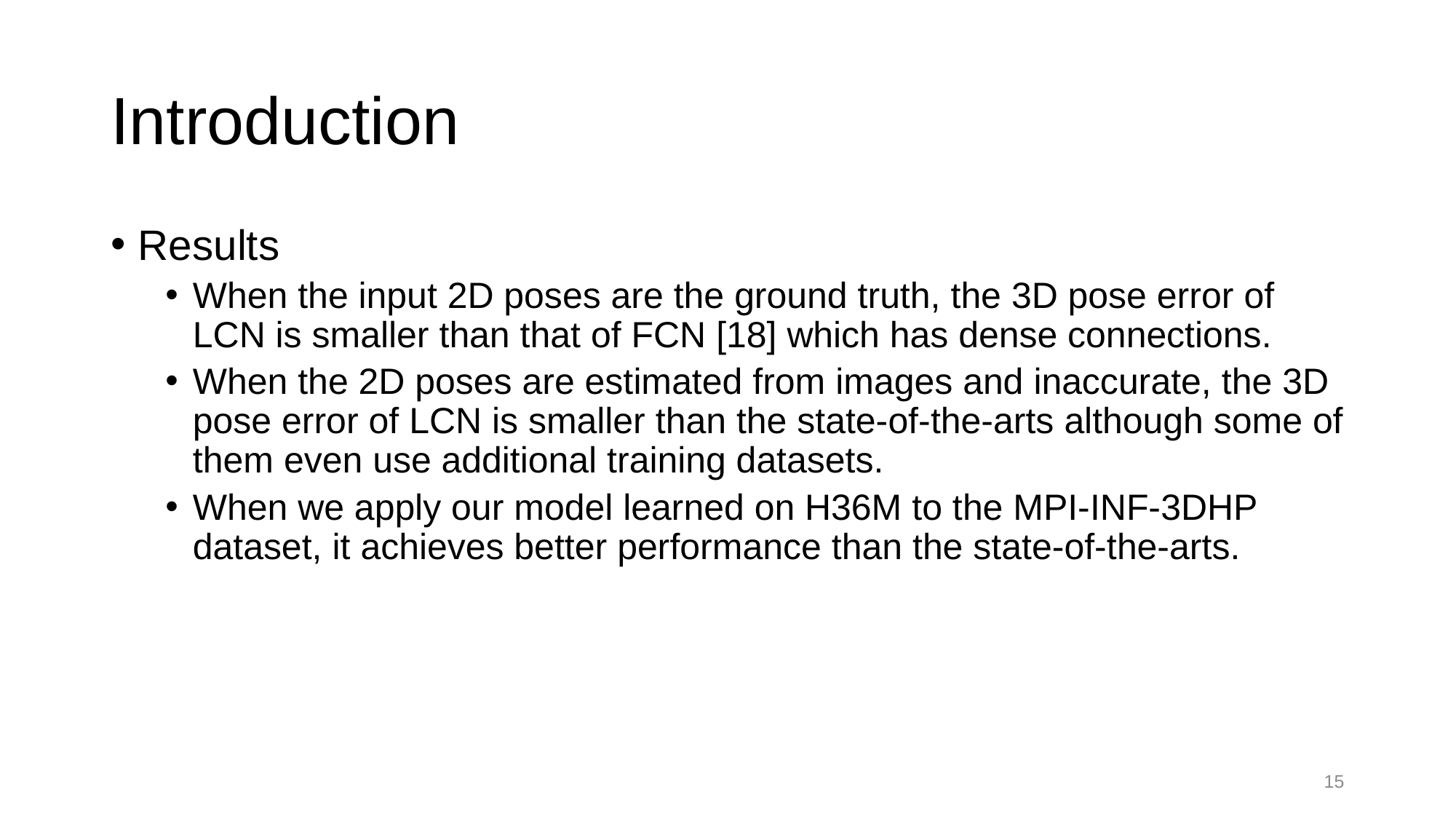

# Introduction
Results
When the input 2D poses are the ground truth, the 3D pose error of LCN is smaller than that of FCN [18] which has dense connections.
When the 2D poses are estimated from images and inaccurate, the 3D pose error of LCN is smaller than the state-of-the-arts although some of them even use additional training datasets.
When we apply our model learned on H36M to the MPI-INF-3DHP dataset, it achieves better performance than the state-of-the-arts.
15